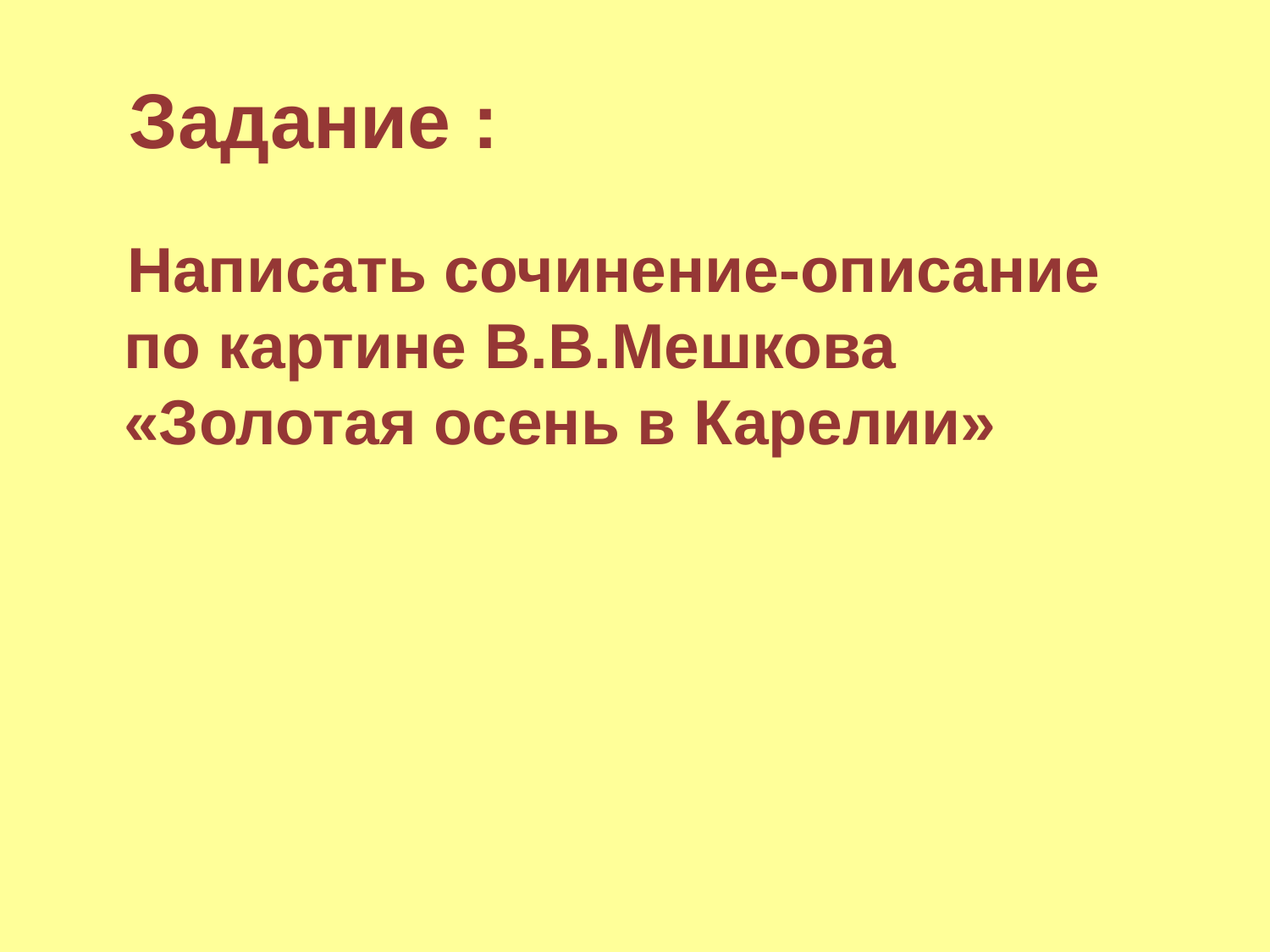

# Задание :
    Написать сочинение-описание по картине В.В.Мешкова «Золотая осень в Карелии»